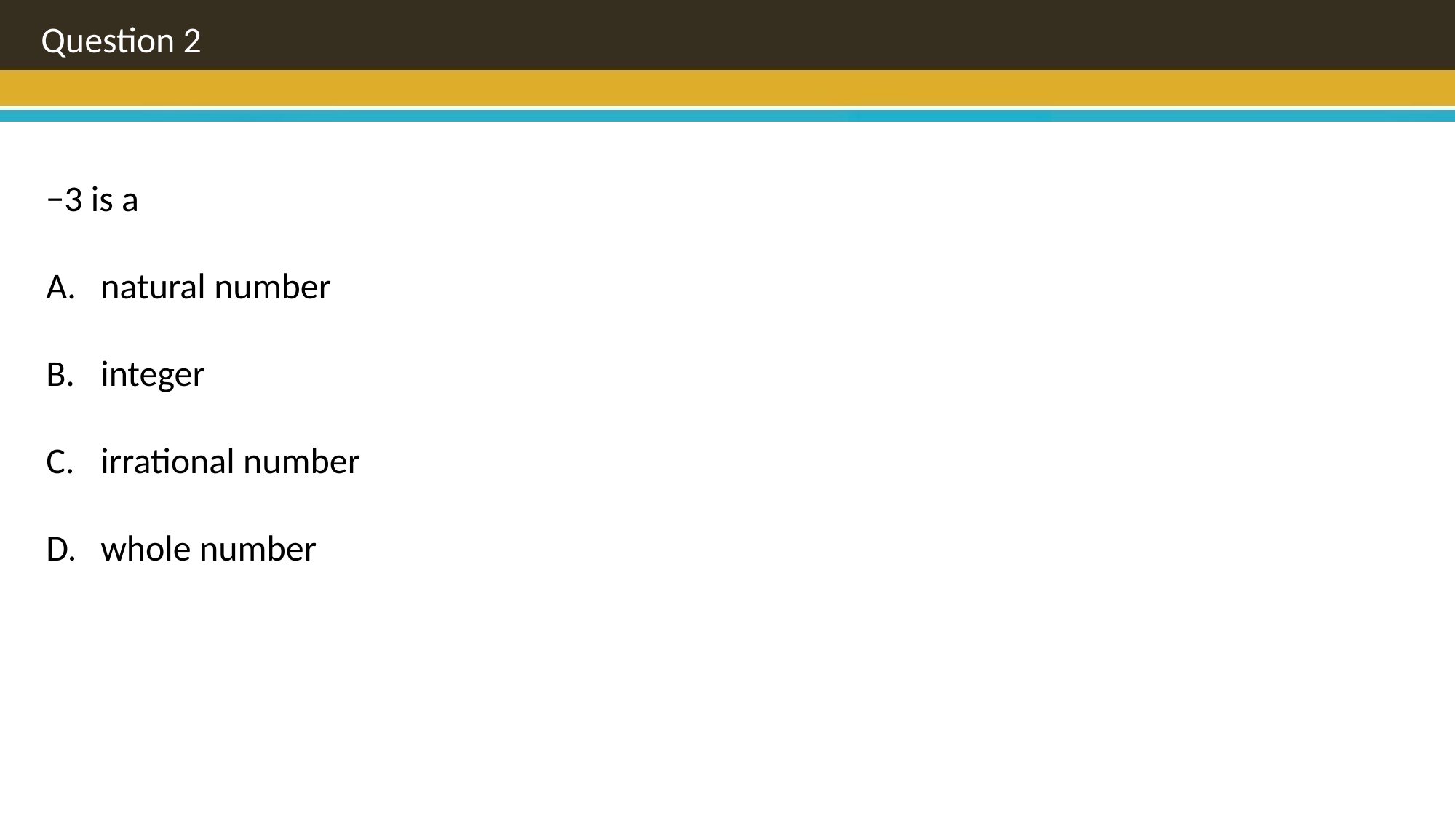

Question 2
−3 is a

natural number

integer

irrational number

whole number